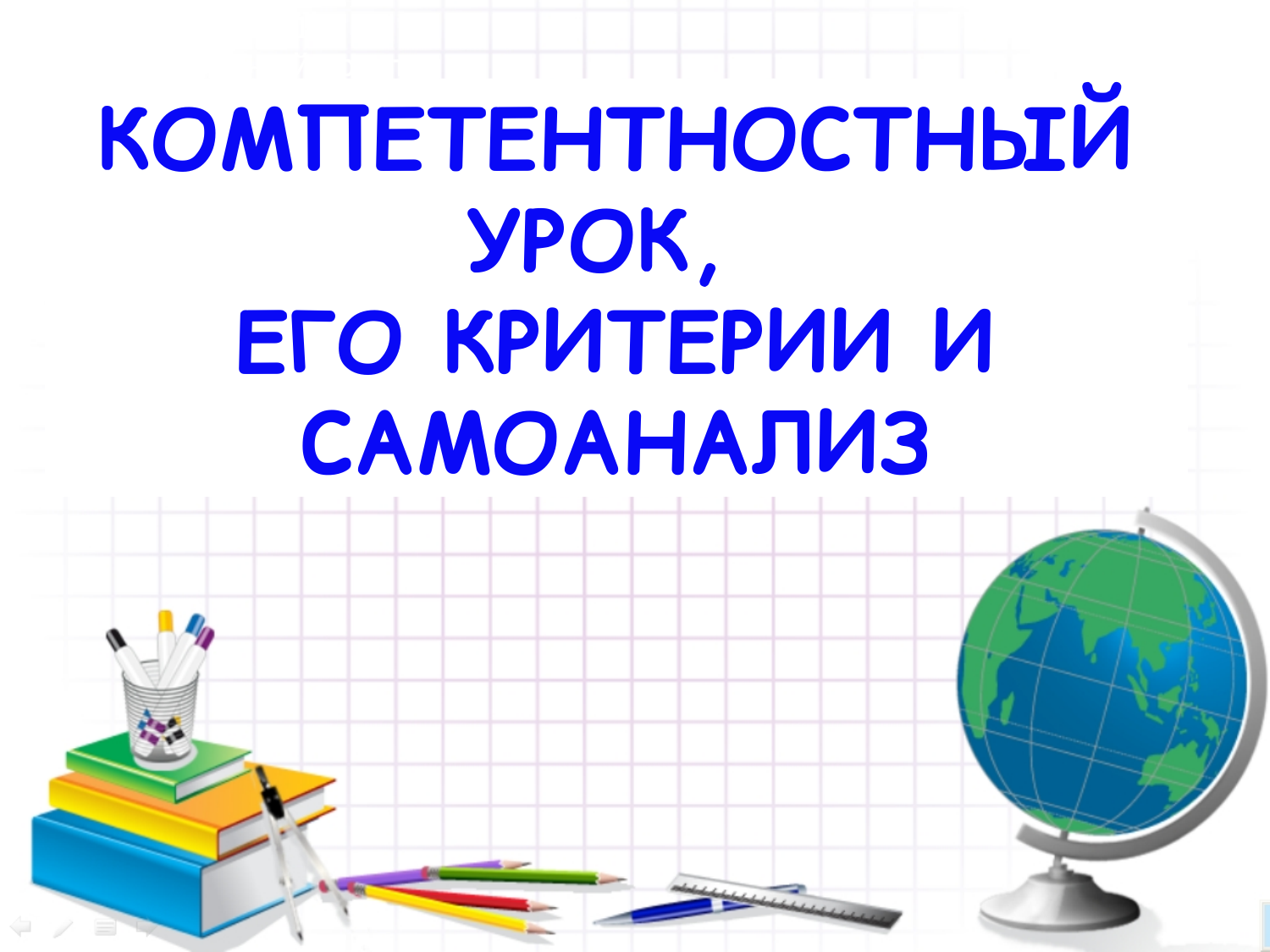

9 ноября    2011  г.
Координационный совет
Якутск

КОМПЕТЕНТНОСТНЫЙ УРОК,
ЕГО КРИТЕРИИ И САМОАНАЛИЗ